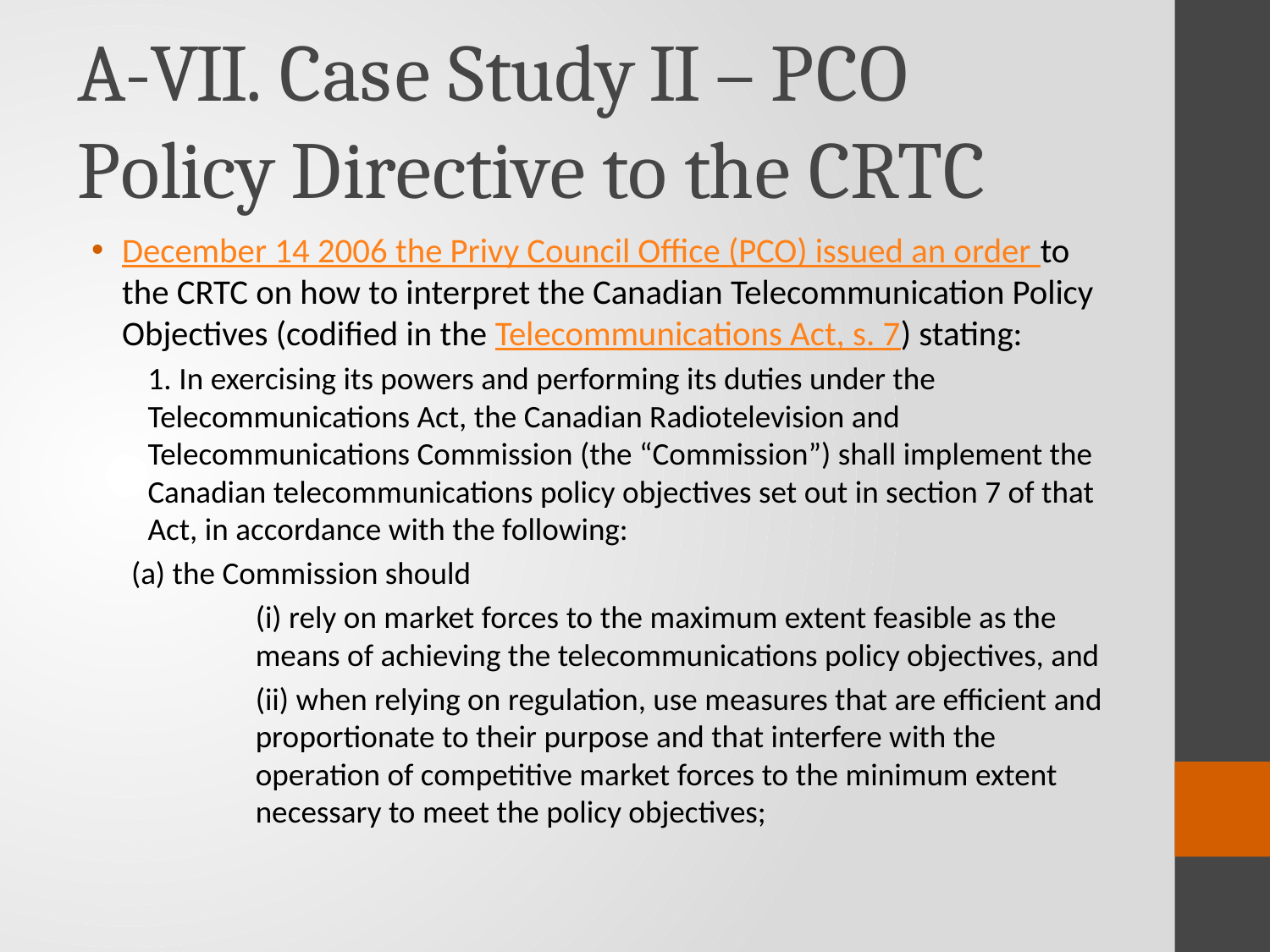

# A-VII. Case Study II – PCO Policy Directive to the CRTC
December 14 2006 the Privy Council Office (PCO) issued an order to the CRTC on how to interpret the Canadian Telecommunication Policy Objectives (codified in the Telecommunications Act, s. 7) stating:
1. In exercising its powers and performing its duties under the Telecommunications Act, the Canadian Radiotelevision and Telecommunications Commission (the “Commission”) shall implement the Canadian telecommunications policy objectives set out in section 7 of that Act, in accordance with the following:
	(a) the Commission should
(i) rely on market forces to the maximum extent feasible as the means of achieving the telecommunications policy objectives, and
(ii) when relying on regulation, use measures that are efficient and proportionate to their purpose and that interfere with the operation of competitive market forces to the minimum extent necessary to meet the policy objectives;